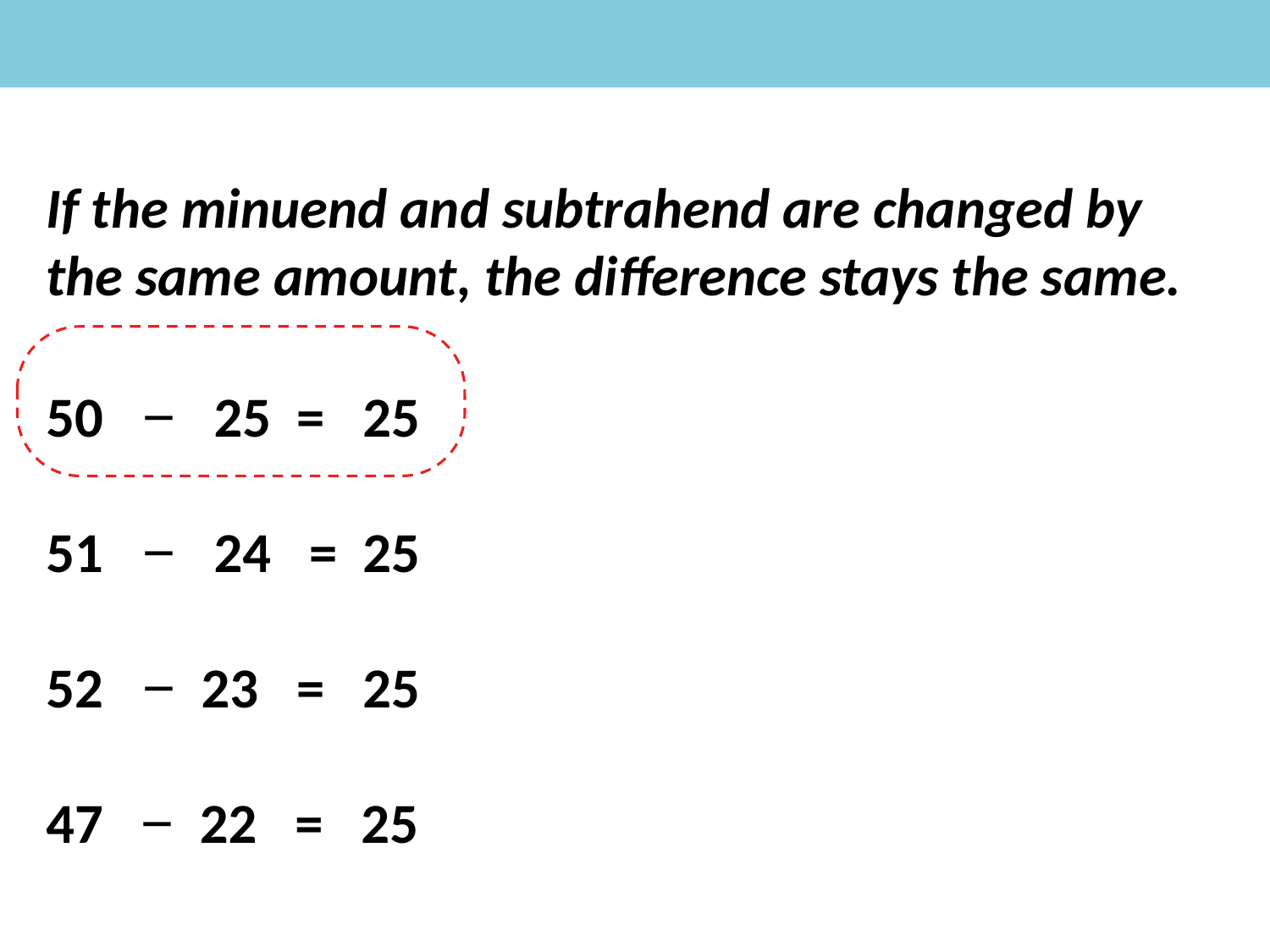

If the minuend and subtrahend are changed by the same amount, the difference stays the same.

  −   25  =   25

  −   24   =  25

  −  23   =   25

47   −  22   =   25